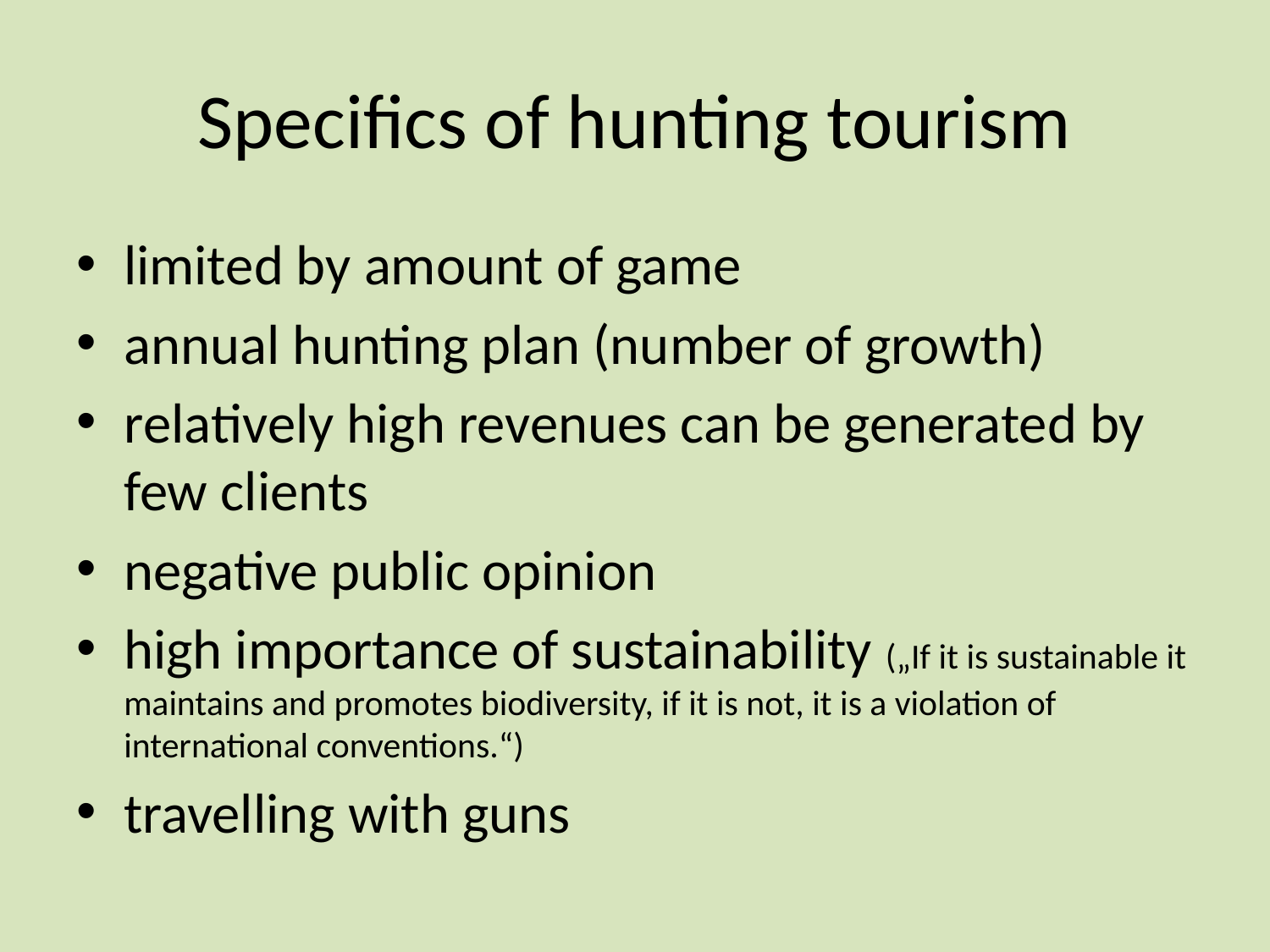

# Specifics of hunting tourism
limited by amount of game
annual hunting plan (number of growth)
relatively high revenues can be generated by few clients
negative public opinion
high importance of sustainability („If it is sustainable it maintains and promotes biodiversity, if it is not, it is a violation of international conventions.“)
travelling with guns